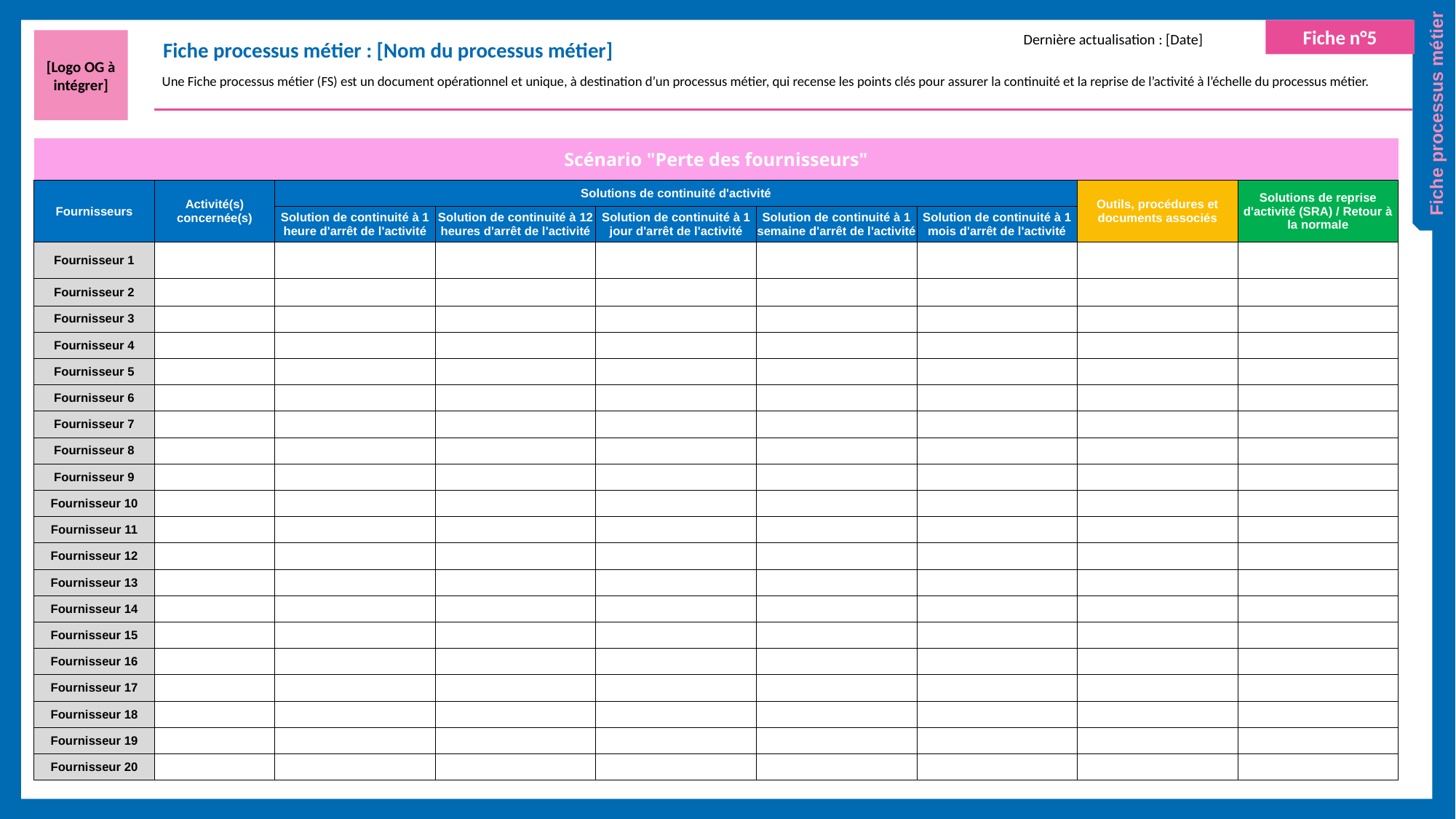

Fiche n°5

Fiche processus métier : [Nom du processus métier]
Dernière actualisation : [Date]
[Logo OG à intégrer]
Une Fiche processus métier (FS) est un document opérationnel et unique, à destination d’un processus métier, qui recense les points clés pour assurer la continuité et la reprise de l’activité à l’échelle du processus métier.
Fiche processus métier
| Scénario "Perte des fournisseurs" |  |  |  |  |  |  |  |  |
| --- | --- | --- | --- | --- | --- | --- | --- | --- |
| Fournisseurs | Activité(s) concernée(s) | Solutions de continuité d'activité |  |  |  |  | Outils, procédures et documents associés | Solutions de reprise d'activité (SRA) / Retour à la normale |
|  |  | Solution de continuité à 1 heure d'arrêt de l'activité | Solution de continuité à 12 heures d'arrêt de l'activité | Solution de continuité à 1 jour d'arrêt de l'activité | Solution de continuité à 1 semaine d'arrêt de l'activité | Solution de continuité à 1 mois d'arrêt de l'activité |  |  |
| Fournisseur 1 |  |  |  |  |  |  |  |  |
| Fournisseur 2 |  |  |  |  |  |  |  |  |
| Fournisseur 3 |  |  |  |  |  |  |  |  |
| Fournisseur 4 |  |  |  |  |  |  |  |  |
| Fournisseur 5 |  |  |  |  |  |  |  |  |
| Fournisseur 6 |  |  |  |  |  |  |  |  |
| Fournisseur 7 |  |  |  |  |  |  |  |  |
| Fournisseur 8 |  |  |  |  |  |  |  |  |
| Fournisseur 9 |  |  |  |  |  |  |  |  |
| Fournisseur 10 |  |  |  |  |  |  |  |  |
| Fournisseur 11 |  |  |  |  |  |  |  |  |
| Fournisseur 12 |  |  |  |  |  |  |  |  |
| Fournisseur 13 |  |  |  |  |  |  |  |  |
| Fournisseur 14 |  |  |  |  |  |  |  |  |
| Fournisseur 15 |  |  |  |  |  |  |  |  |
| Fournisseur 16 |  |  |  |  |  |  |  |  |
| Fournisseur 17 |  |  |  |  |  |  |  |  |
| Fournisseur 18 |  |  |  |  |  |  |  |  |
| Fournisseur 19 |  |  |  |  |  |  |  |  |
| Fournisseur 20 |  |  |  |  |  |  |  |  |